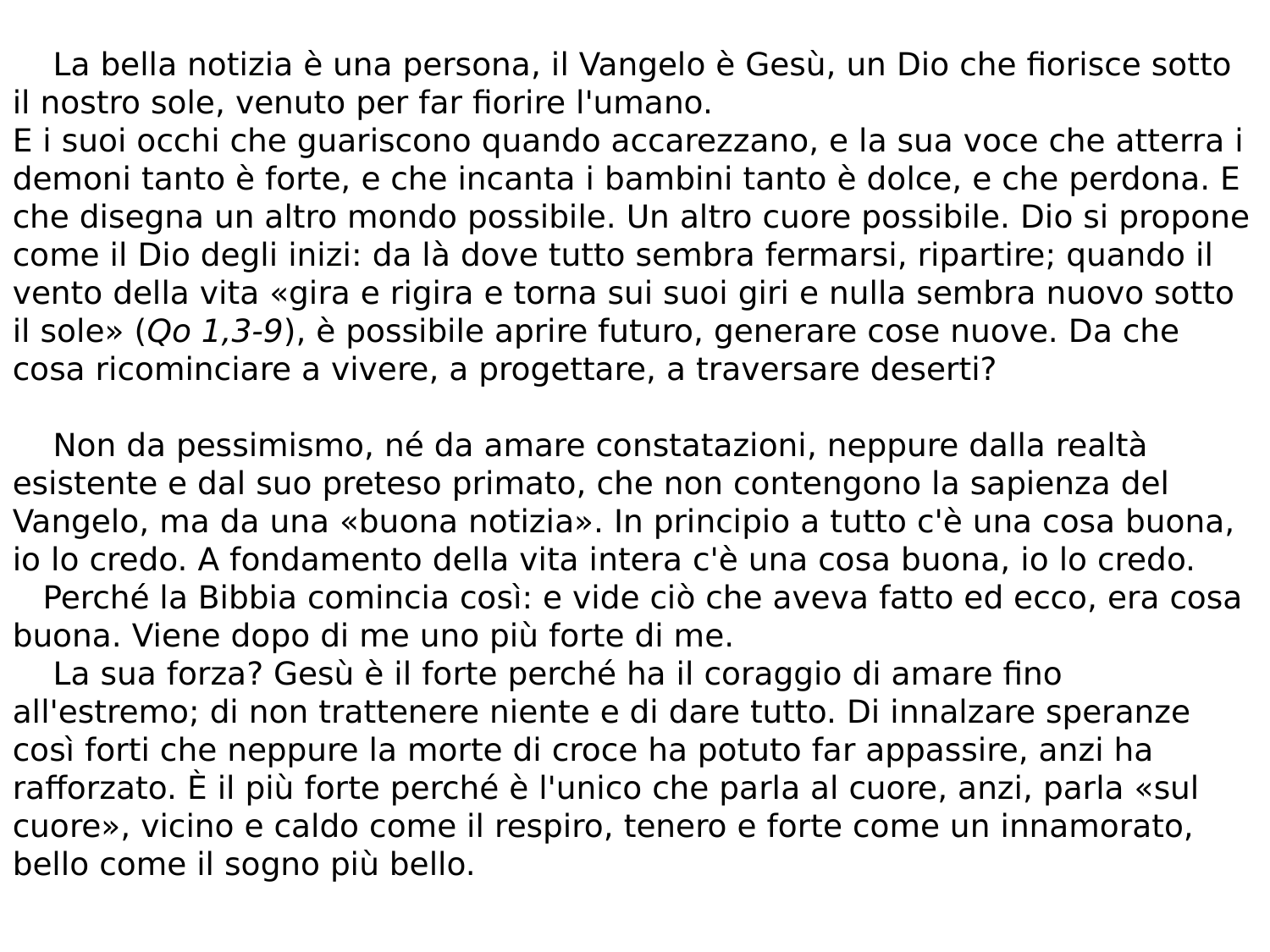

La bella notizia è una persona, il Vangelo è Gesù, un Dio che fiorisce sotto il nostro sole, venuto per far fiorire l'umano.
E i suoi occhi che guariscono quando accarezzano, e la sua voce che atterra i demoni tanto è forte, e che incanta i bambini tanto è dolce, e che perdona. E che disegna un altro mondo possibile. Un altro cuore possibile. Dio si propone come il Dio degli inizi: da là dove tutto sembra fermarsi, ripartire; quando il vento della vita «gira e rigira e torna sui suoi giri e nulla sembra nuovo sotto il sole» (Qo 1,3-9), è possibile aprire futuro, generare cose nuove. Da che cosa ricominciare a vivere, a progettare, a traversare deserti?

    Non da pessimismo, né da amare constatazioni, neppure dalla realtà esistente e dal suo preteso primato, che non contengono la sapienza del Vangelo, ma da una «buona notizia». In principio a tutto c'è una cosa buona, io lo credo. A fondamento della vita intera c'è una cosa buona, io lo credo.
   Perché la Bibbia comincia così: e vide ciò che aveva fatto ed ecco, era cosa buona. Viene dopo di me uno più forte di me.
    La sua forza? Gesù è il forte perché ha il coraggio di amare fino all'estremo; di non trattenere niente e di dare tutto. Di innalzare speranze così forti che neppure la morte di croce ha potuto far appassire, anzi ha rafforzato. È il più forte perché è l'unico che parla al cuore, anzi, parla «sul cuore», vicino e caldo come il respiro, tenero e forte come un innamorato, bello come il sogno più bello.